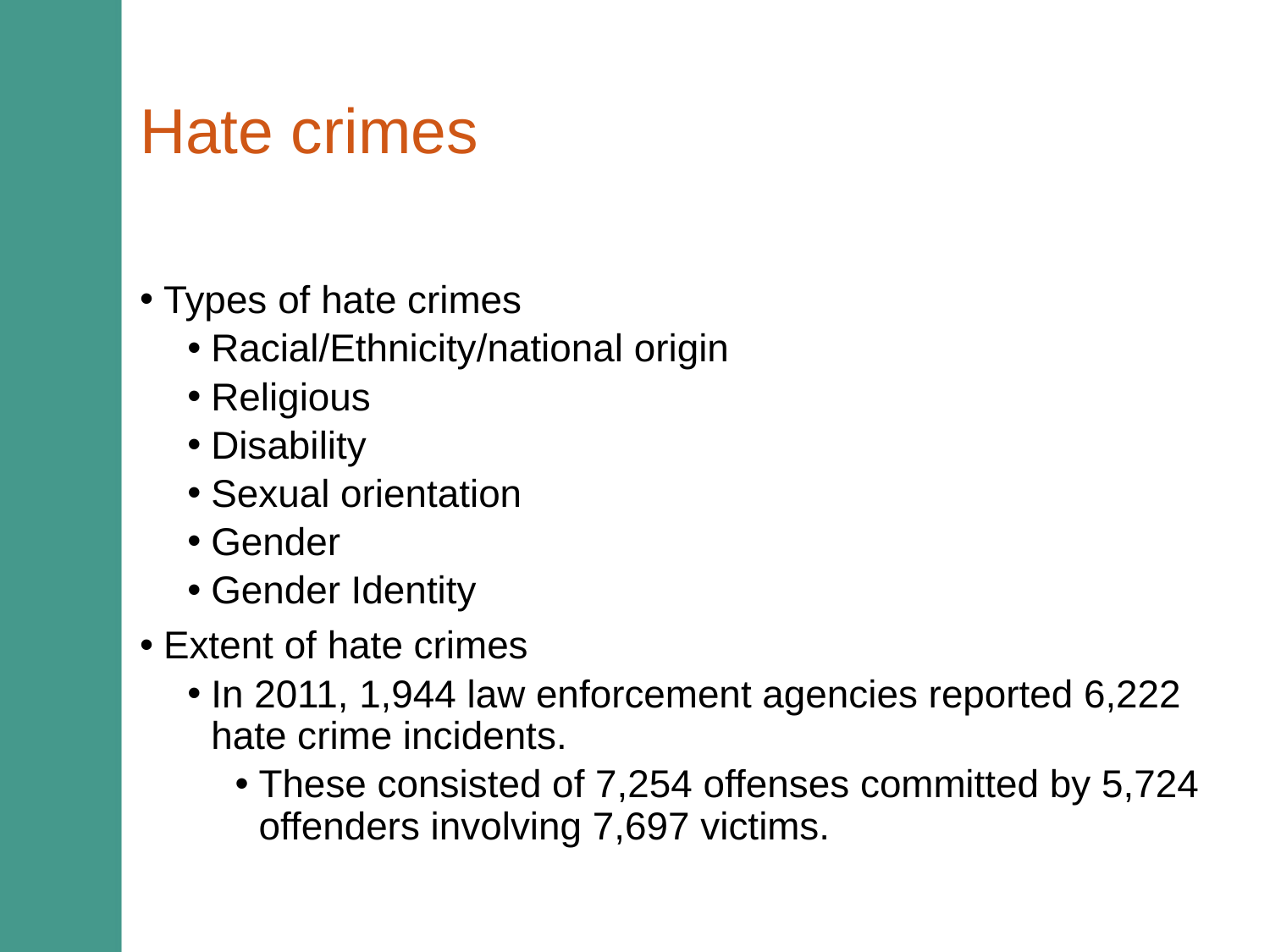

# Hate crimes
Types of hate crimes
Racial/Ethnicity/national origin
Religious
Disability
Sexual orientation
Gender
Gender Identity
Extent of hate crimes
In 2011, 1,944 law enforcement agencies reported 6,222 hate crime incidents.
These consisted of 7,254 offenses committed by 5,724 offenders involving 7,697 victims.